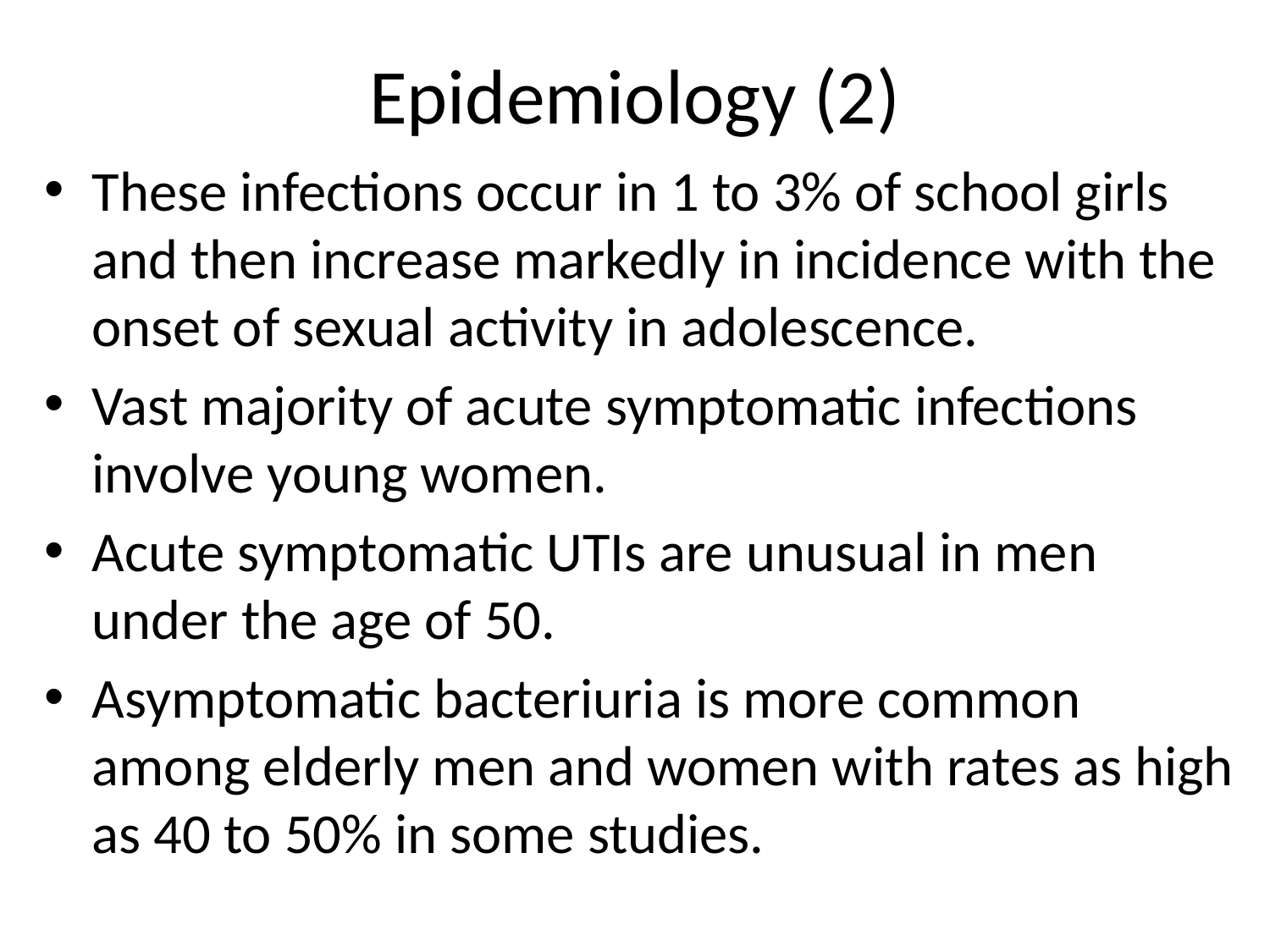

# Epidemiology (2)
These infections occur in 1 to 3% of school girls and then increase markedly in incidence with the onset of sexual activity in adolescence.
Vast majority of acute symptomatic infections involve young women.
Acute symptomatic UTIs are unusual in men under the age of 50.
Asymptomatic bacteriuria is more common among elderly men and women with rates as high as 40 to 50% in some studies.